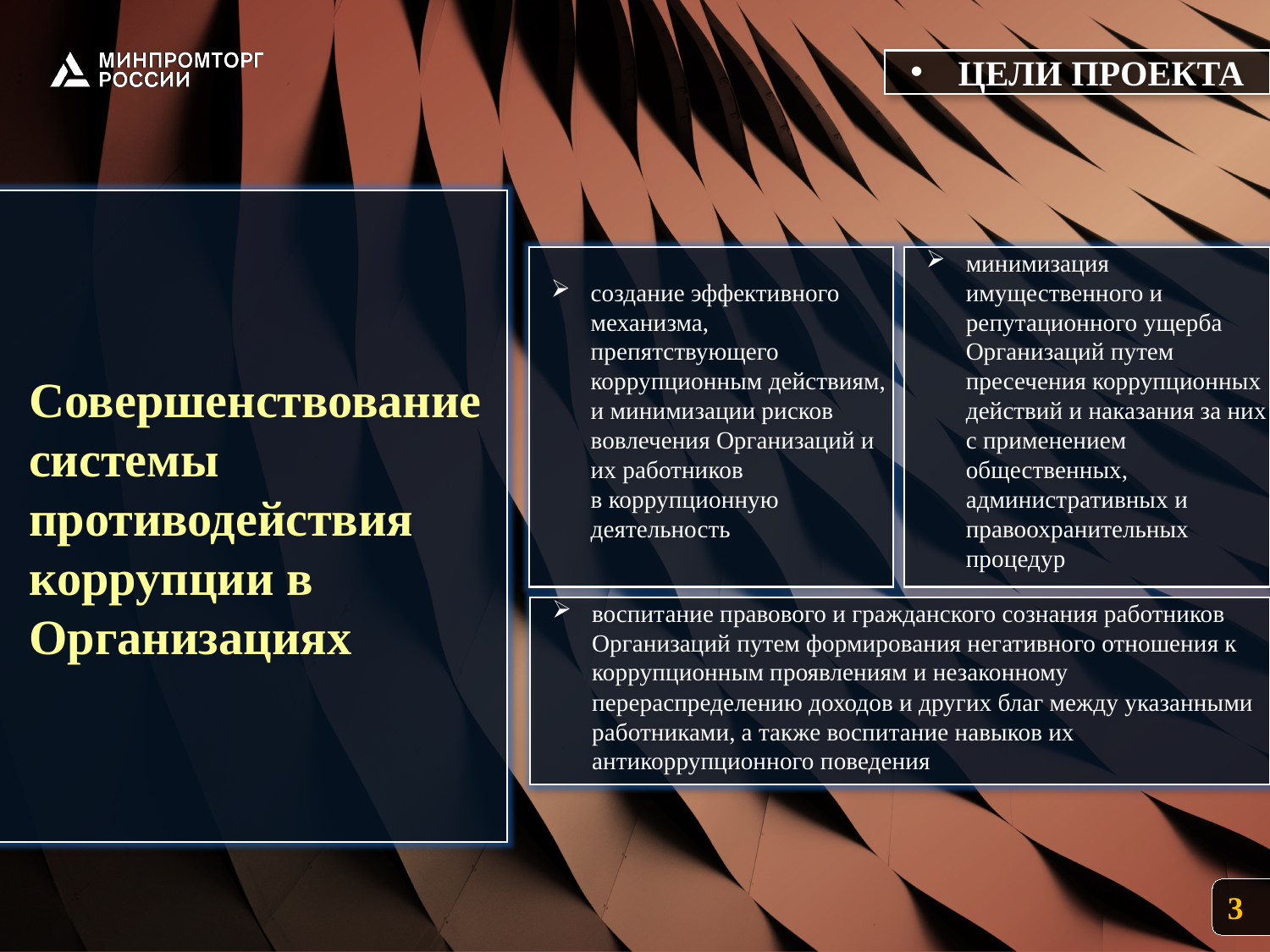

ЦЕЛИ ПРОЕКТА

Совершенствование системы противодействия коррупции в  Организациях

создание эффективного механизма, препятствующего коррупционным действиям, и минимизации рисков вовлечения Организаций и их работников
в коррупционную деятельность

минимизация имущественного и репутационного ущерба Организаций путем пресечения коррупционных действий и наказания за них с применением общественных, административных и правоохранительных процедур
воспитание правового и гражданского сознания работников Организаций путем формирования негативного отношения к коррупционным проявлениям и незаконному перераспределению доходов и других благ между указанными работниками, а также воспитание навыков их антикоррупционного поведения

3